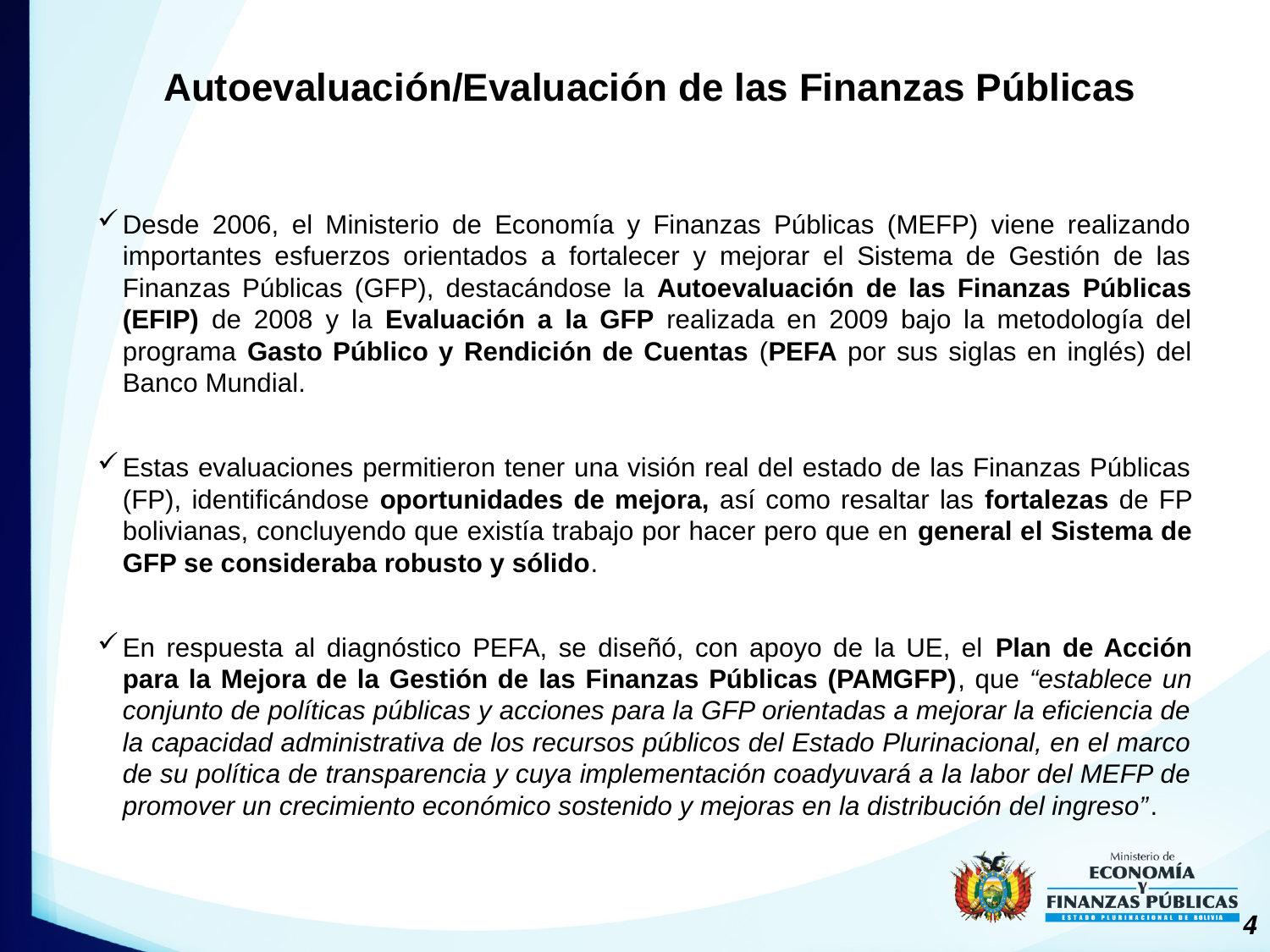

Autoevaluación/Evaluación de las Finanzas Públicas
Desde 2006, el Ministerio de Economía y Finanzas Públicas (MEFP) viene realizando importantes esfuerzos orientados a fortalecer y mejorar el Sistema de Gestión de las Finanzas Públicas (GFP), destacándose la Autoevaluación de las Finanzas Públicas (EFIP) de 2008 y la Evaluación a la GFP realizada en 2009 bajo la metodología del programa Gasto Público y Rendición de Cuentas (PEFA por sus siglas en inglés) del Banco Mundial.

Estas evaluaciones permitieron tener una visión real del estado de las Finanzas Públicas (FP), identificándose oportunidades de mejora, así como resaltar las fortalezas de FP bolivianas, concluyendo que existía trabajo por hacer pero que en general el Sistema de GFP se consideraba robusto y sólido.

En respuesta al diagnóstico PEFA, se diseñó, con apoyo de la UE, el Plan de Acción para la Mejora de la Gestión de las Finanzas Públicas (PAMGFP), que “establece un conjunto de políticas públicas y acciones para la GFP orientadas a mejorar la eficiencia de la capacidad administrativa de los recursos públicos del Estado Plurinacional, en el marco de su política de transparencia y cuya implementación coadyuvará a la labor del MEFP de promover un crecimiento económico sostenido y mejoras en la distribución del ingreso”.
4